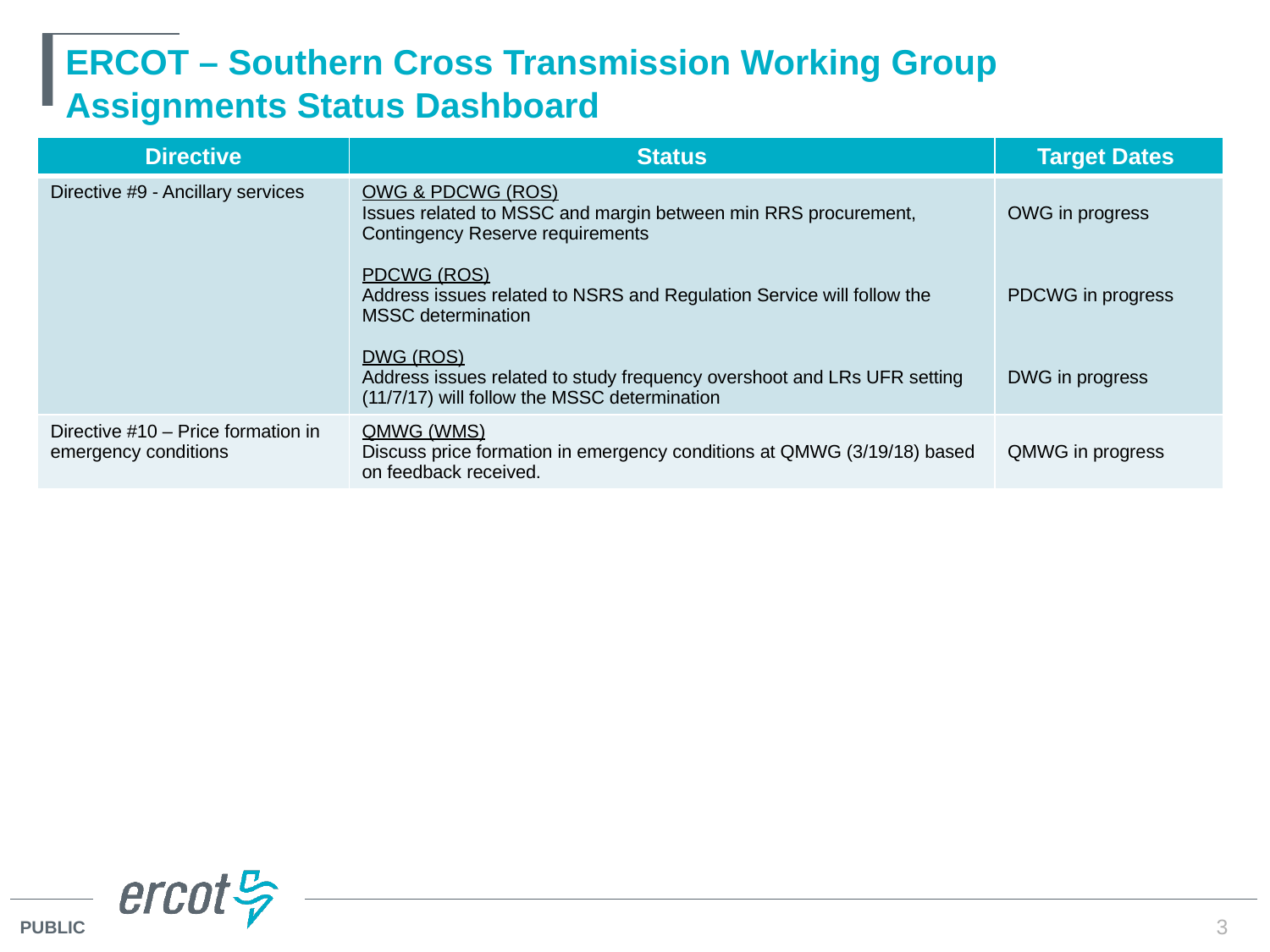

# ERCOT – Southern Cross Transmission Working Group Assignments Status Dashboard
| Directive | Status | Target Dates |
| --- | --- | --- |
| Directive #9 - Ancillary services | OWG & PDCWG (ROS) Issues related to MSSC and margin between min RRS procurement, Contingency Reserve requirements PDCWG (ROS) Address issues related to NSRS and Regulation Service will follow the MSSC determination DWG (ROS) Address issues related to study frequency overshoot and LRs UFR setting (11/7/17) will follow the MSSC determination | OWG in progress PDCWG in progress DWG in progress |
| Directive #10 – Price formation in emergency conditions | QMWG (WMS) Discuss price formation in emergency conditions at QMWG (3/19/18) based on feedback received. | QMWG in progress |
3